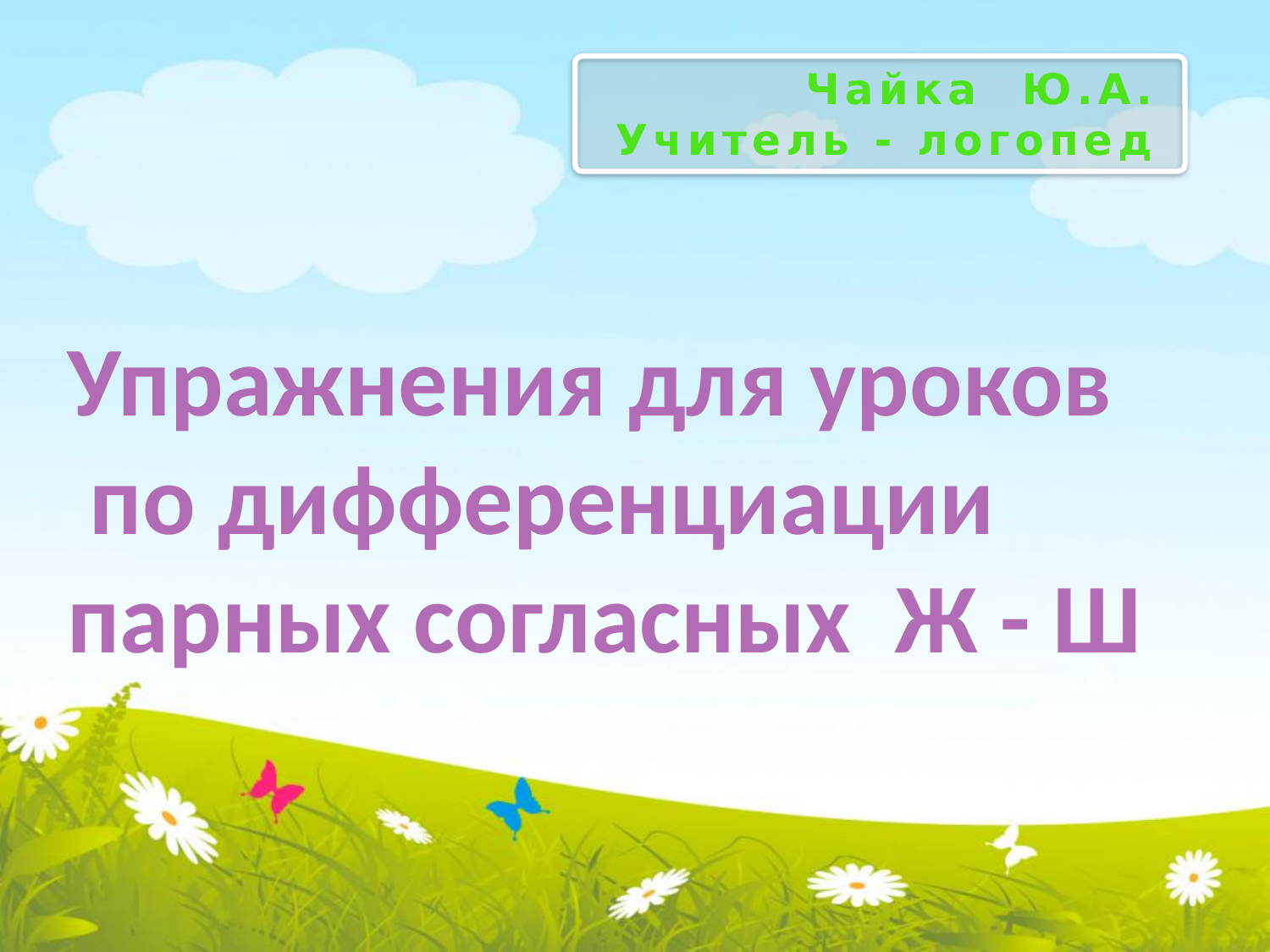

Чайка  Ю.А.
Учитель - логопед
Упражнения для уроков
 по дифференциации парных согласных  Ж - Ш